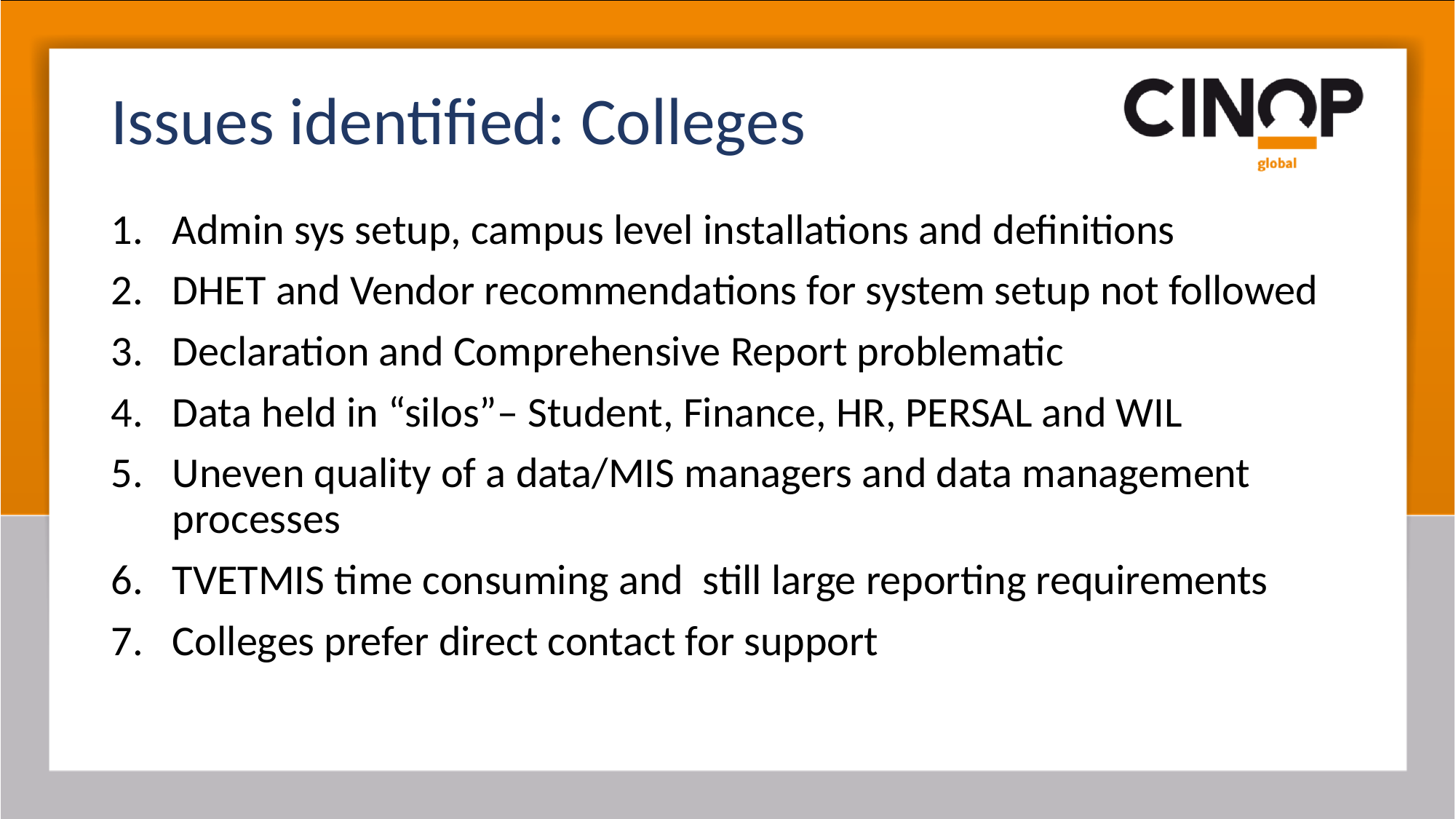

# Issues identified: Colleges
Admin sys setup, campus level installations and definitions
DHET and Vendor recommendations for system setup not followed
Declaration and Comprehensive Report problematic
Data held in “silos”– Student, Finance, HR, PERSAL and WIL
Uneven quality of a data/MIS managers and data management processes
TVETMIS time consuming and  still large reporting requirements
Colleges prefer direct contact for support